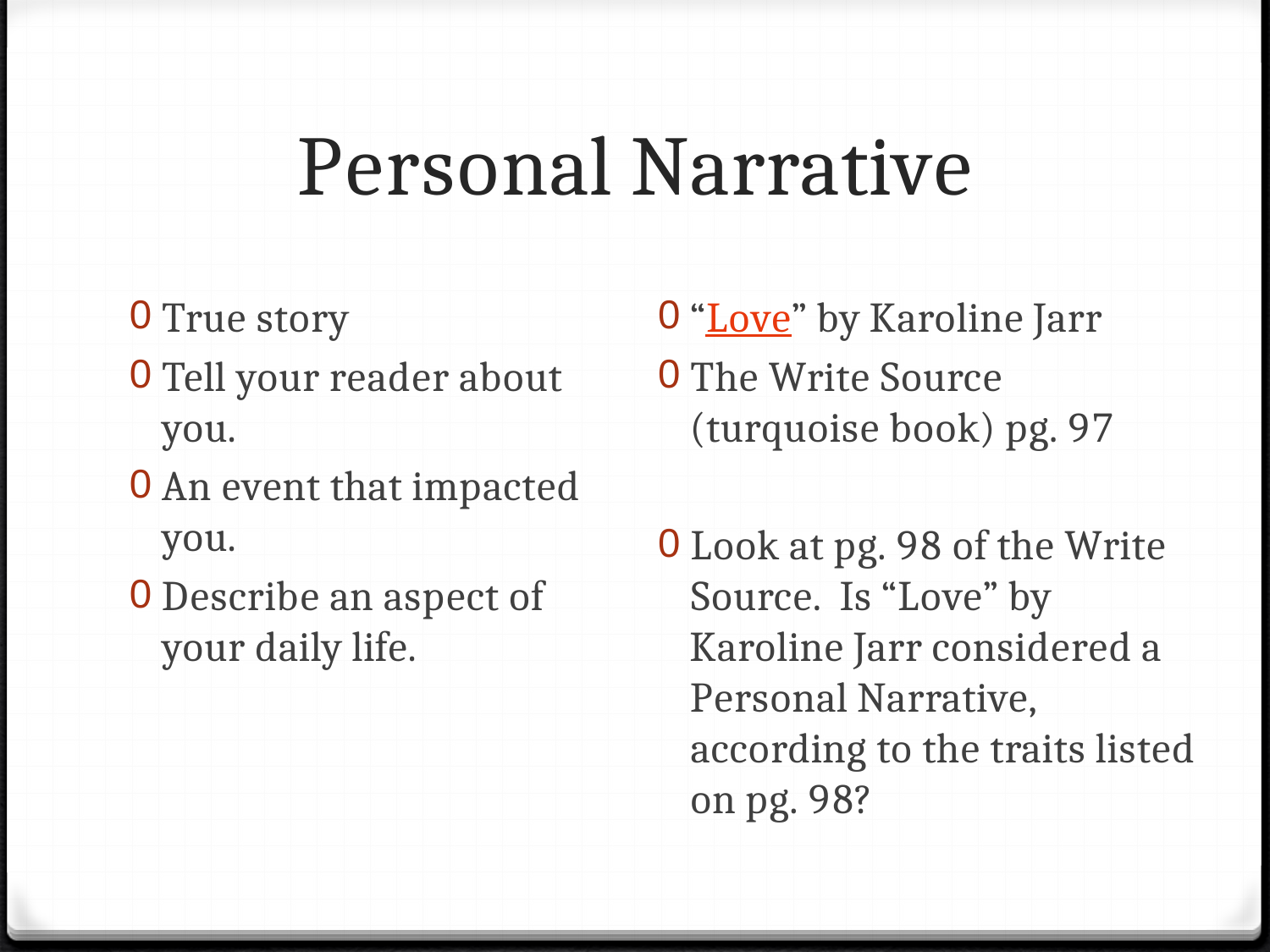

# Personal Narrative
“Love” by Karoline Jarr
The Write Source (turquoise book) pg. 97

Look at pg. 98 of the Write Source.  Is “Love” by Karoline Jarr considered a Personal Narrative, according to the traits listed on pg. 98?

True story
Tell your reader about you.
An event that impacted you.
Describe an aspect of your daily life.